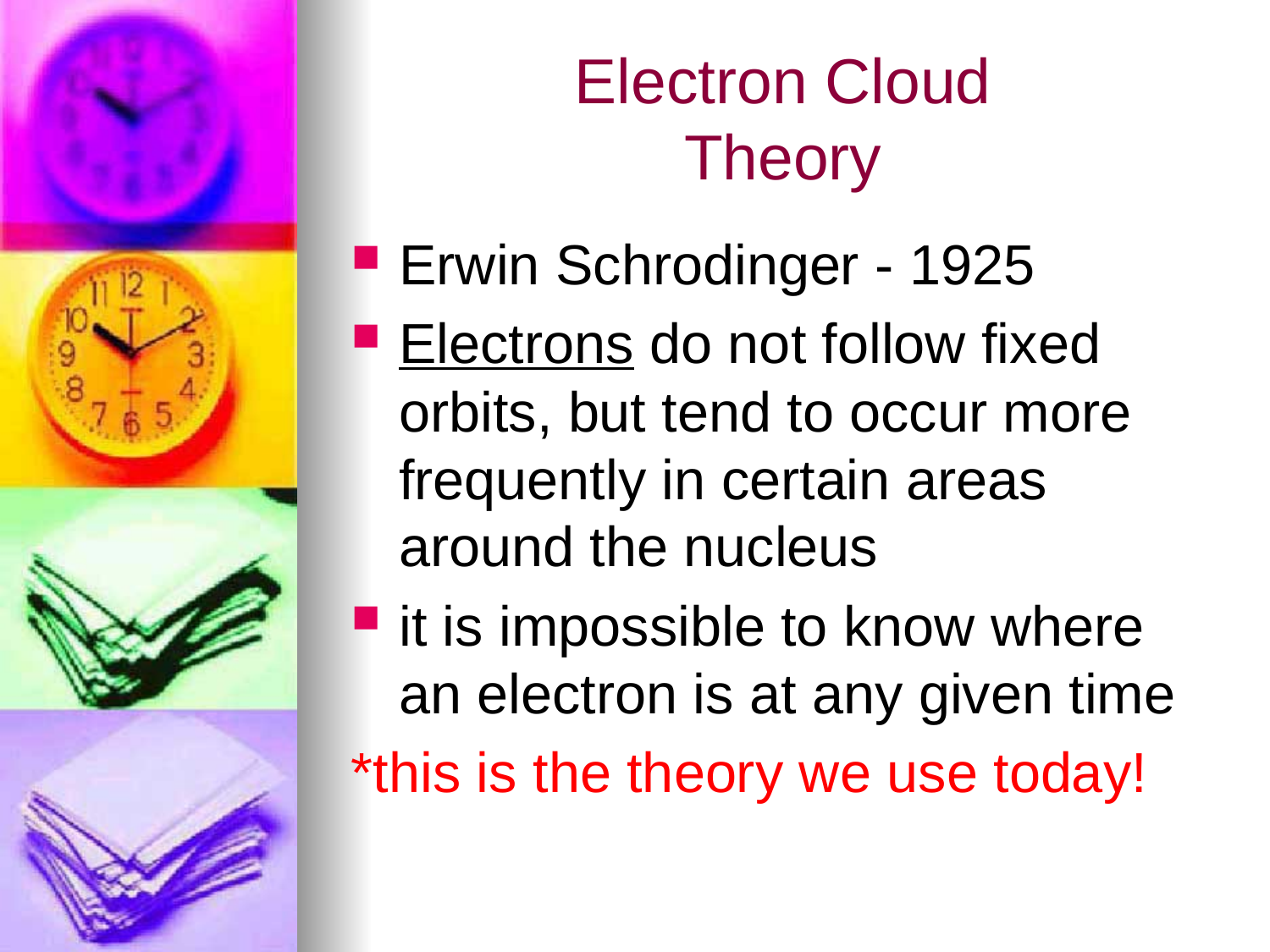

# Electron Cloud Theory
Erwin Schrodinger - 1925
Electrons do not follow fixed orbits, but tend to occur more frequently in certain areas around the nucleus
it is impossible to know where an electron is at any given time
*this is the theory we use today!